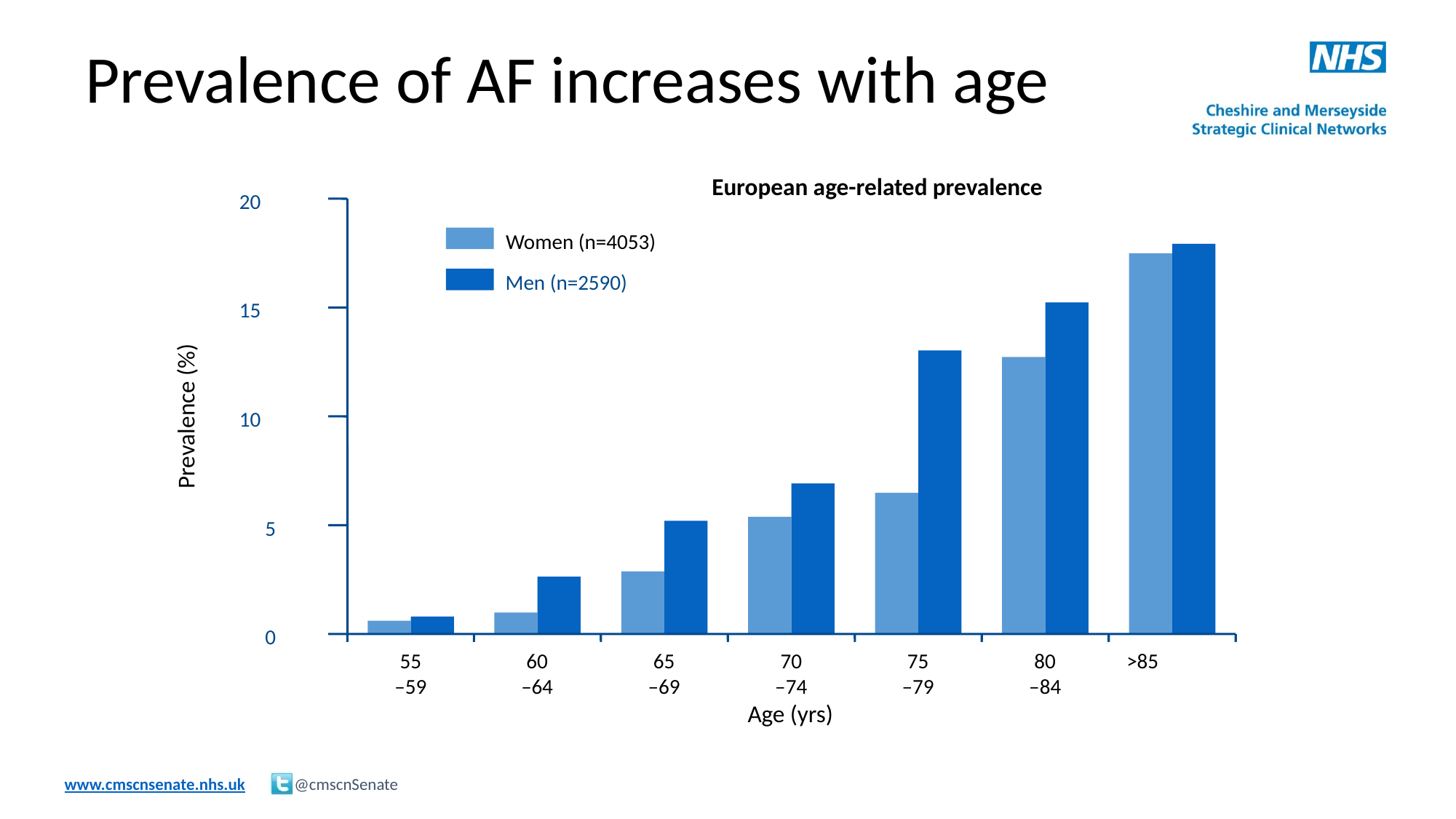

# Prevalence of AF increases with age
European age-related prevalence
20

Women (n=4053)

Men (n=2590)

15

10
Prevalence (%)

5

0

55
–59
60
–64
65
–69
70
–74
75
–79
80
–84
>85
Age (yrs)